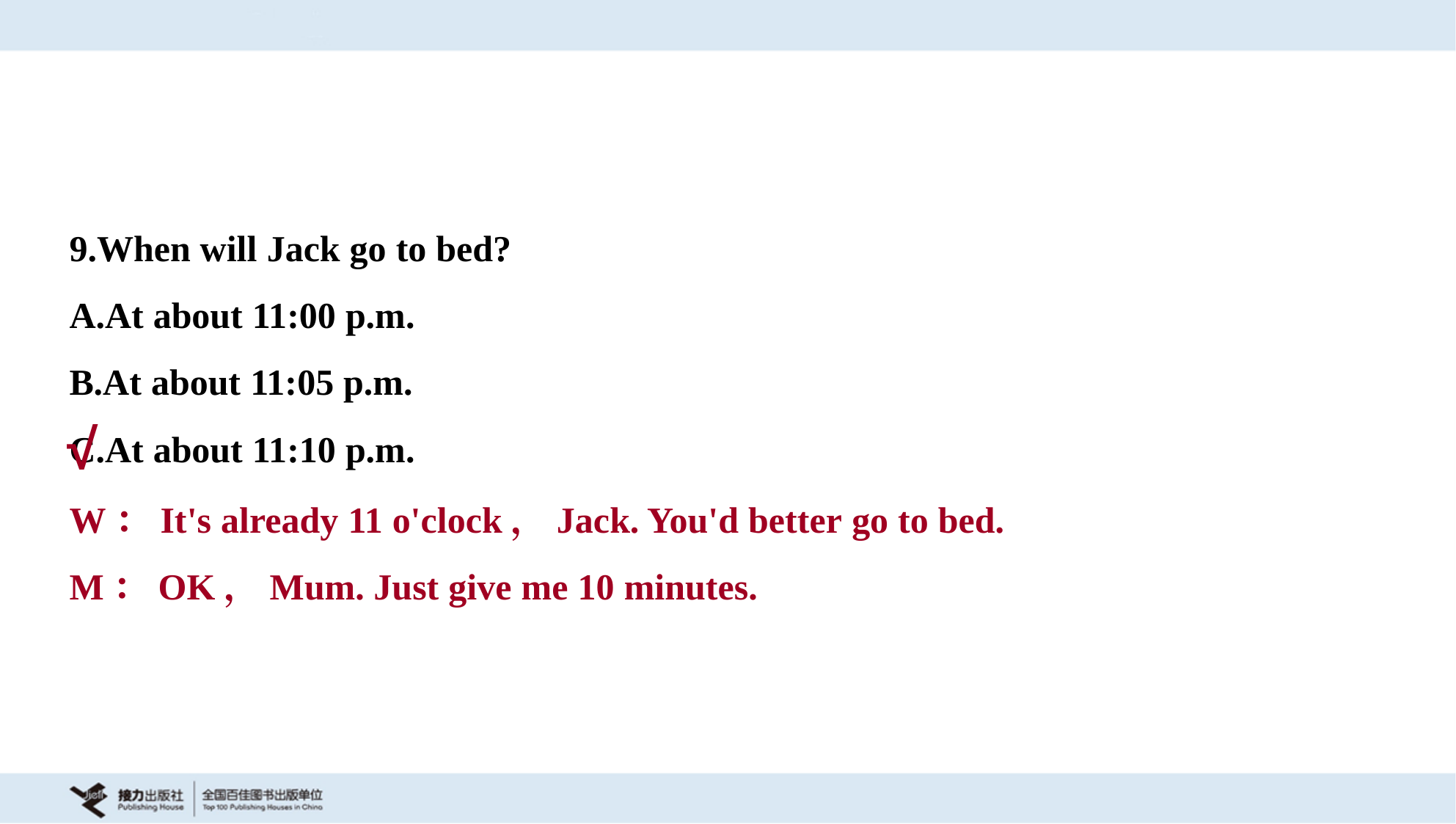

9.When will Jack go to bed?
A.At about 11:00 p.m.
B.At about 11:05 p.m.
C.At about 11:10 p.m.
√
W：It's already 11 o'clock，Jack. You'd better go to bed.
M：OK，Mum. Just give me 10 minutes.